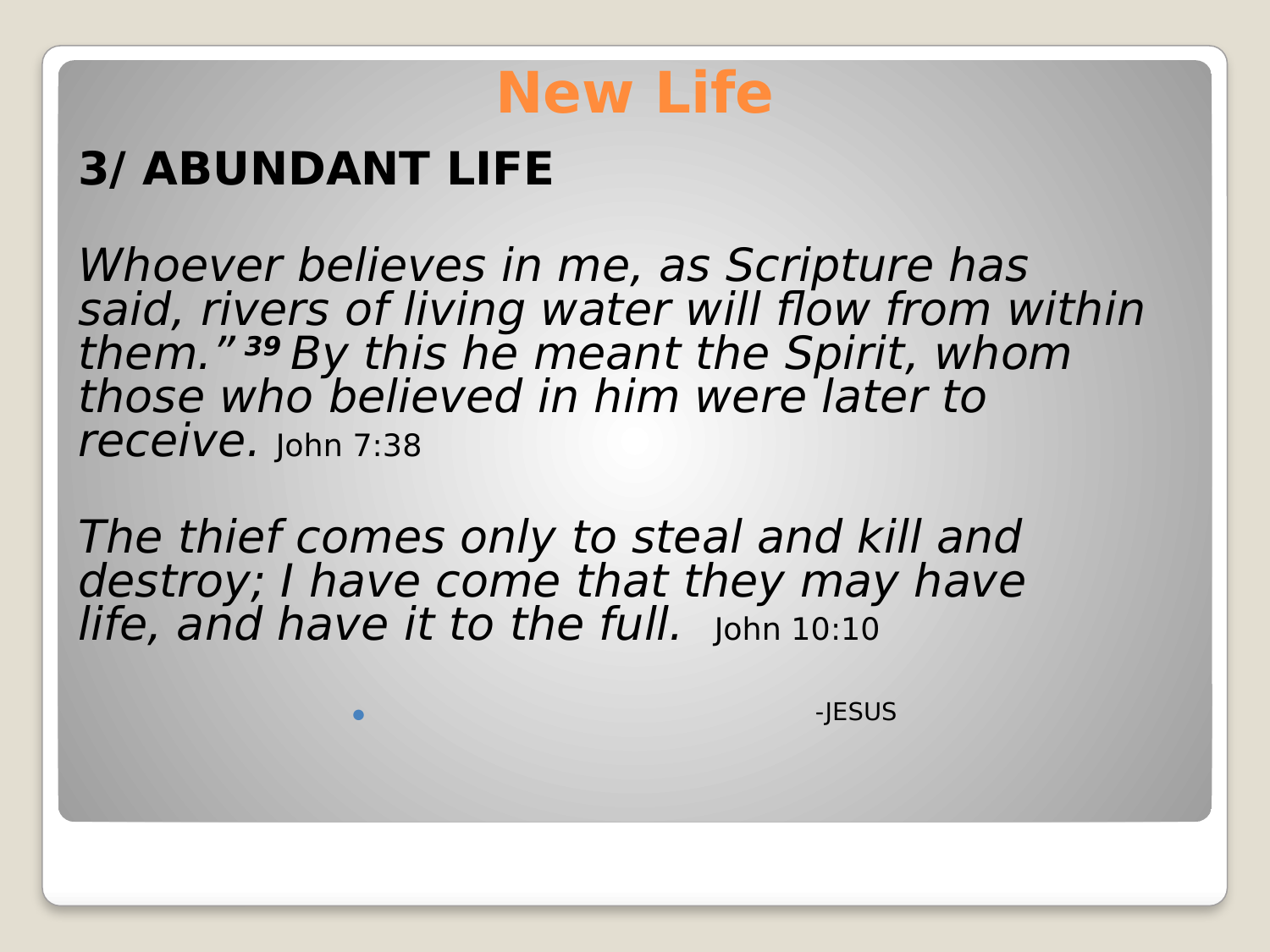

# New Life
3/ ABUNDANT LIFE

Whoever believes in me, as Scripture has said, rivers of living water will flow from within them.” 39 By this he meant the Spirit, whom those who believed in him were later to receive. John 7:38

The thief comes only to steal and kill and destroy; I have come that they may have life, and have it to the full.  John 10:10

                                                        -JESUS